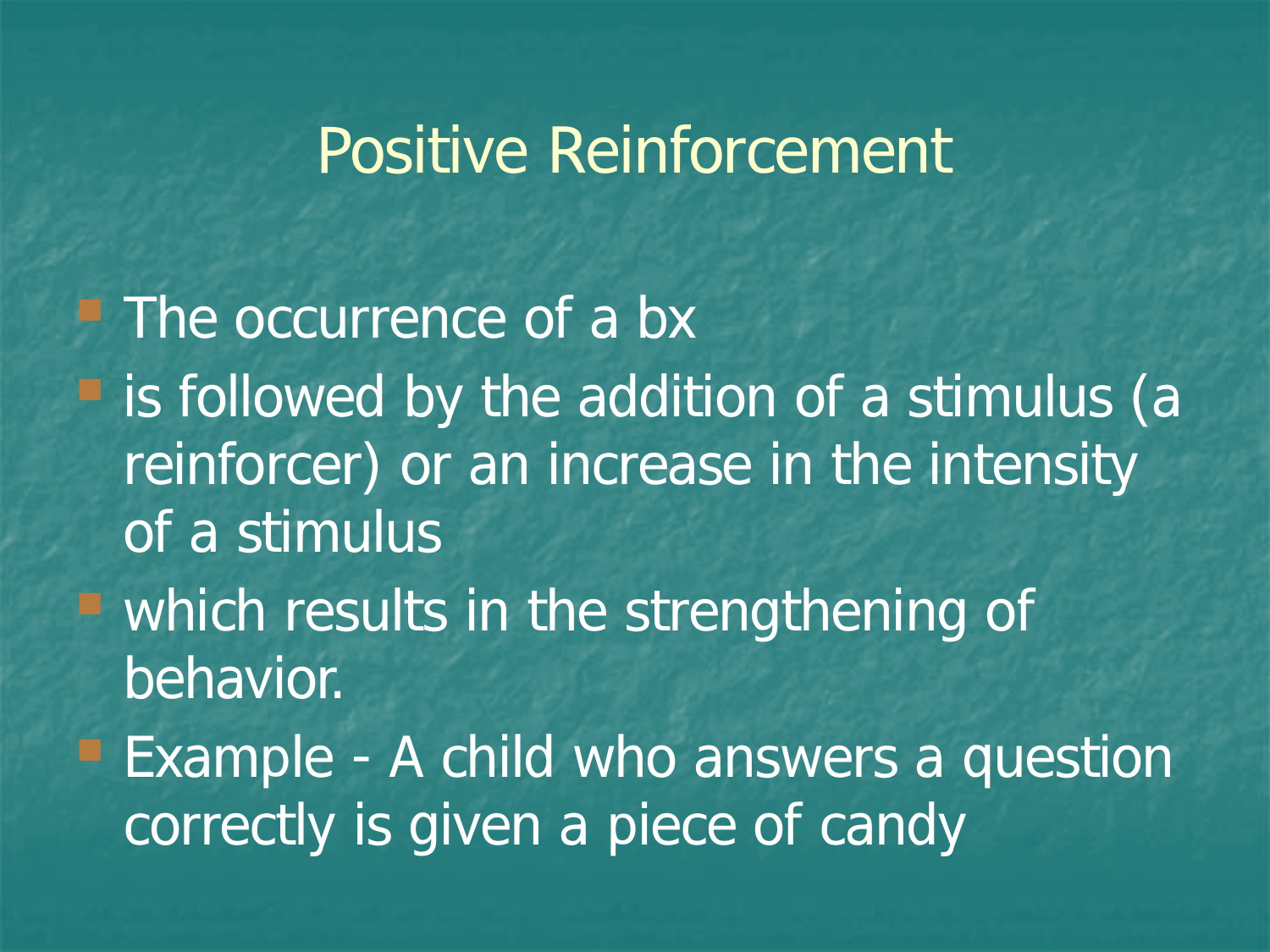

# Positive Reinforcement
The occurrence of a bx
is followed by the addition of a stimulus (a reinforcer) or an increase in the intensity of a stimulus
which results in the strengthening of behavior.
Example - A child who answers a question correctly is given a piece of candy